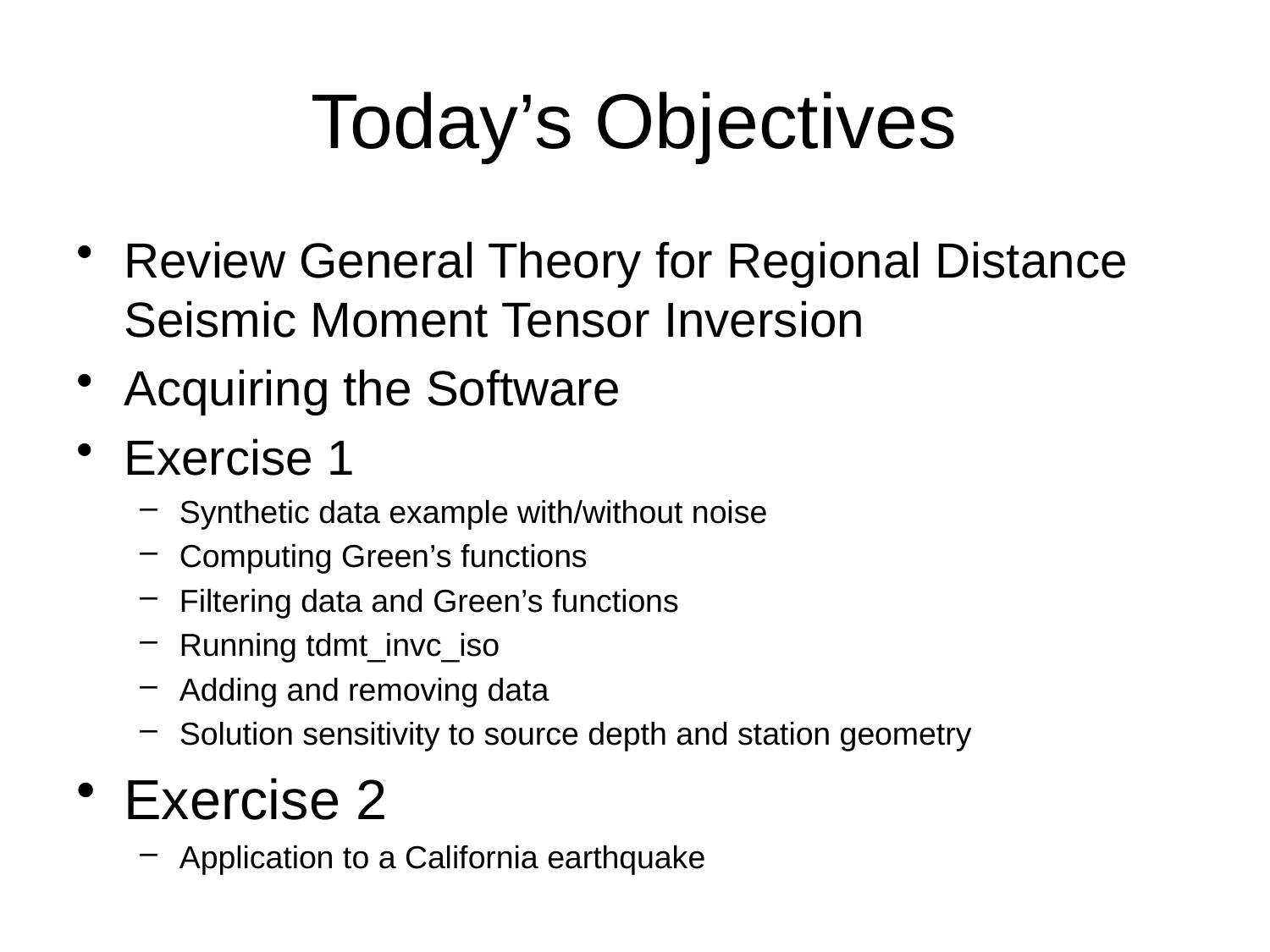

# Today’s Objectives
Review General Theory for Regional Distance Seismic Moment Tensor Inversion
Acquiring the Software
Exercise 1
Synthetic data example with/without noise
Computing Green’s functions
Filtering data and Green’s functions
Running tdmt_invc_iso
Adding and removing data
Solution sensitivity to source depth and station geometry
Exercise 2
Application to a California earthquake